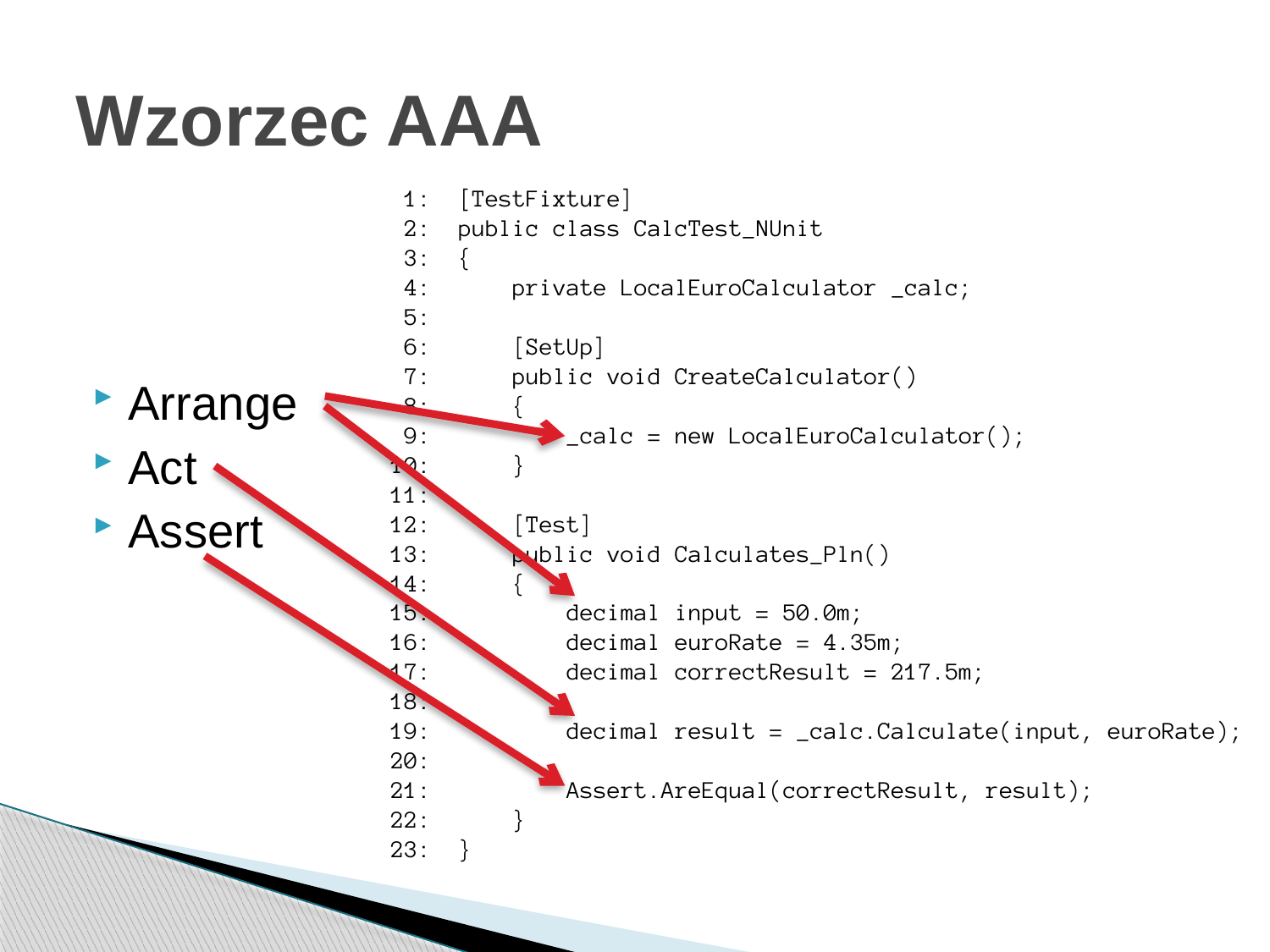

# Wzorzec AAA
  1:  [TestFixture]
  2:  public class CalcTest_NUnit
  3:  {
  4:      private LocalEuroCalculator _calc;
  5:
  6:      [SetUp]
  7:      public void CreateCalculator()
  8:      {
  9:          _calc = new LocalEuroCalculator();
 10:      }
 11:
 12:      [Test]
 13:      public void Calculates_Pln()
 14:      {
 15:          decimal input = 50.0m;
 16:          decimal euroRate = 4.35m;
 17:          decimal correctResult = 217.5m;
 18:
 19:          decimal result = _calc.Calculate(input, euroRate);
 20:
 21:          Assert.AreEqual(correctResult, result);
 22:      }
 23:  }
Arrange
Act
Assert